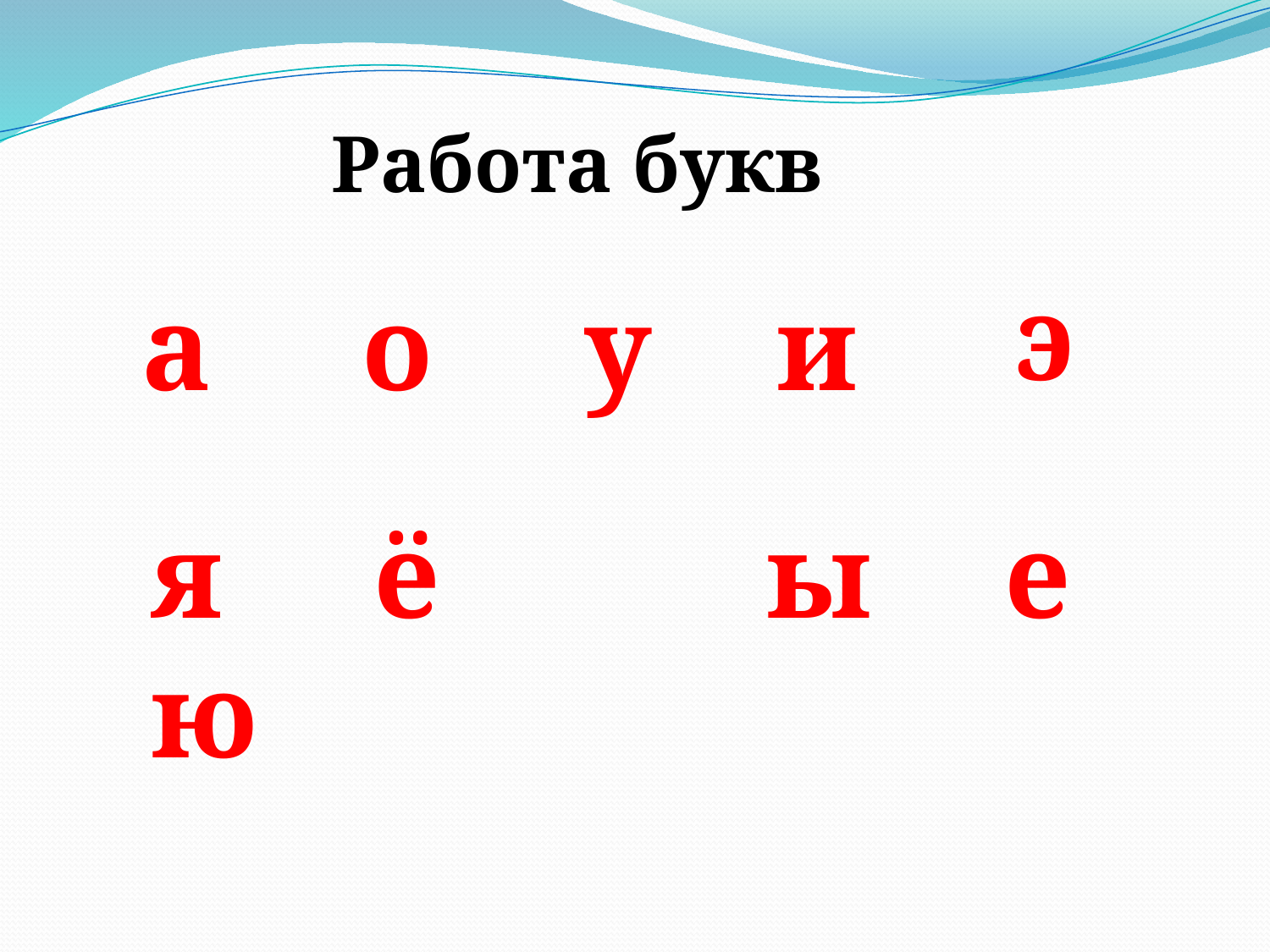

Работа букв
э
а     о     у
и
я     ё    ю
ы
е